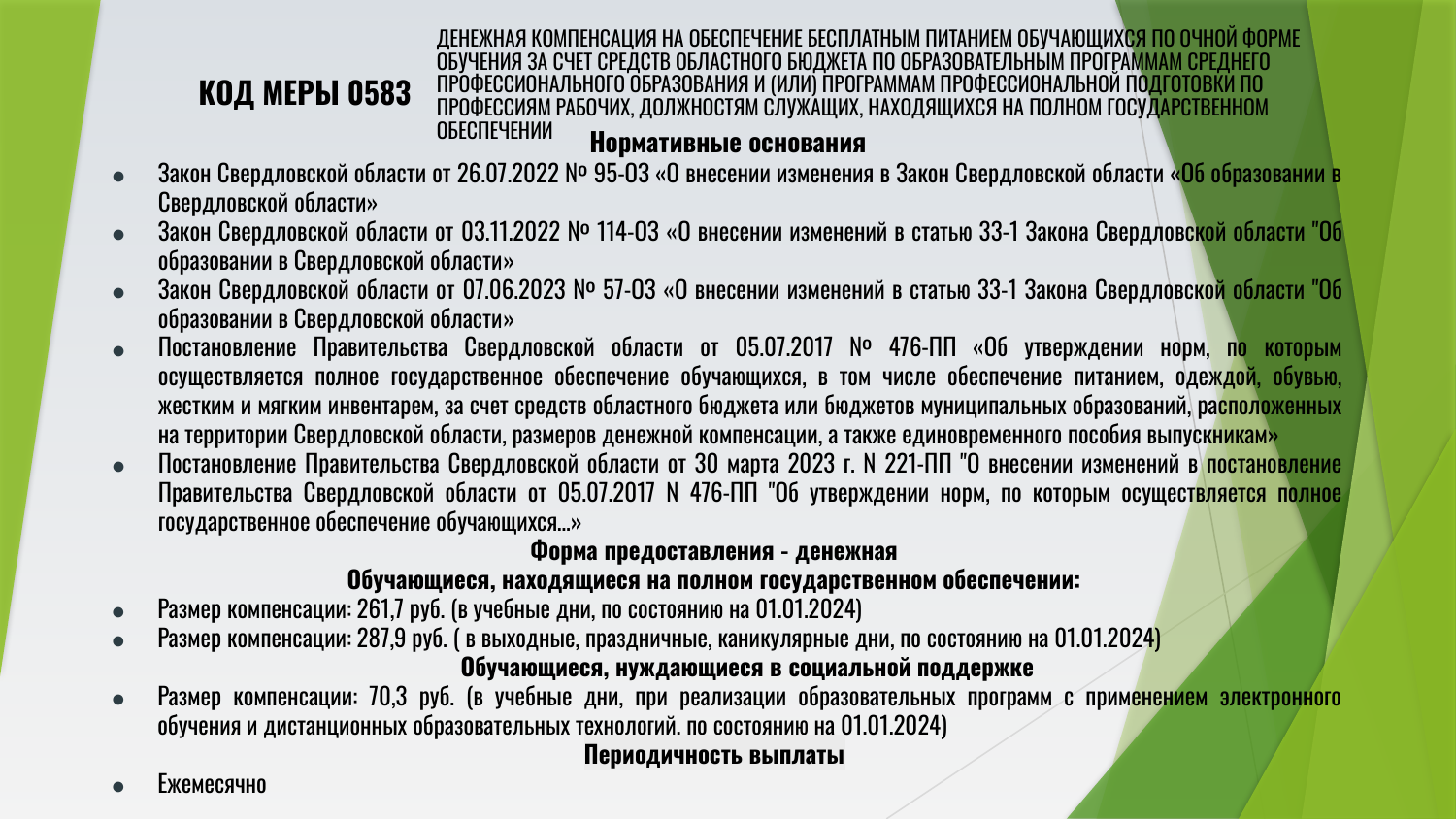

# ДЕНЕЖНАЯ КОМПЕНСАЦИЯ НА ОБЕСПЕЧЕНИЕ БЕСПЛАТНЫМ ПИТАНИЕМ ОБУЧАЮЩИХСЯ ПО ОЧНОЙ ФОРМЕ ОБУЧЕНИЯ ЗА СЧЕТ СРЕДСТВ ОБЛАСТНОГО БЮДЖЕТА ПО ОБРАЗОВАТЕЛЬНЫМ ПРОГРАММАМ СРЕДНЕГО ПРОФЕССИОНАЛЬНОГО ОБРАЗОВАНИЯ И (ИЛИ) ПРОГРАММАМ ПРОФЕССИОНАЛЬНОЙ ПОДГОТОВКИ ПО ПРОФЕССИЯМ РАБОЧИХ, ДОЛЖНОСТЯМ СЛУЖАЩИХ, НАХОДЯЩИХСЯ НА ПОЛНОМ ГОСУДАРСТВЕННОМ ОБЕСПЕЧЕНИИ
КОД МЕРЫ 0583

Нормативные основания
Закон Свердловской области от 26.07.2022 № 95-ОЗ «О внесении изменения в Закон Свердловской области «Об образовании в Свердловской области»
Закон Свердловской области от 03.11.2022 № 114-ОЗ «О внесении изменений в статью 33-1 Закона Свердловской области "Об образовании в Свердловской области»
Закон Свердловской области от 07.06.2023 № 57-ОЗ «О внесении изменений в статью 33-1 Закона Свердловской области "Об образовании в Свердловской области»
Постановление Правительства Свердловской области от 05.07.2017 № 476-ПП «Об утверждении норм, по которым осуществляется полное государственное обеспечение обучающихся, в том числе обеспечение питанием, одеждой, обувью, жестким и мягким инвентарем, за счет средств областного бюджета или бюджетов муниципальных образований, расположенных на территории Свердловской области, размеров денежной компенсации, а также единовременного пособия выпускникам»
Постановление Правительства Свердловской области от 30 марта 2023 г. N 221-ПП "О внесении изменений в постановление Правительства Свердловской области от 05.07.2017 N 476-ПП "Об утверждении норм, по которым осуществляется полное государственное обеспечение обучающихся…»
Форма предоставления - денежная
Обучающиеся, находящиеся на полном государственном обеспечении:
Размер компенсации: 261,7 руб. (в учебные дни, по состоянию на 01.01.2024)
Размер компенсации: 287,9 руб. ( в выходные, праздничные, каникулярные дни, по состоянию на 01.01.2024)
Обучающиеся, нуждающиеся в социальной поддержке
Размер компенсации: 70,3 руб. (в учебные дни, при реализации образовательных программ с применением электронного обучения и дистанционных образовательных технологий, по состоянию на 01.01.2024)
Периодичность выплаты
Ежемесячно